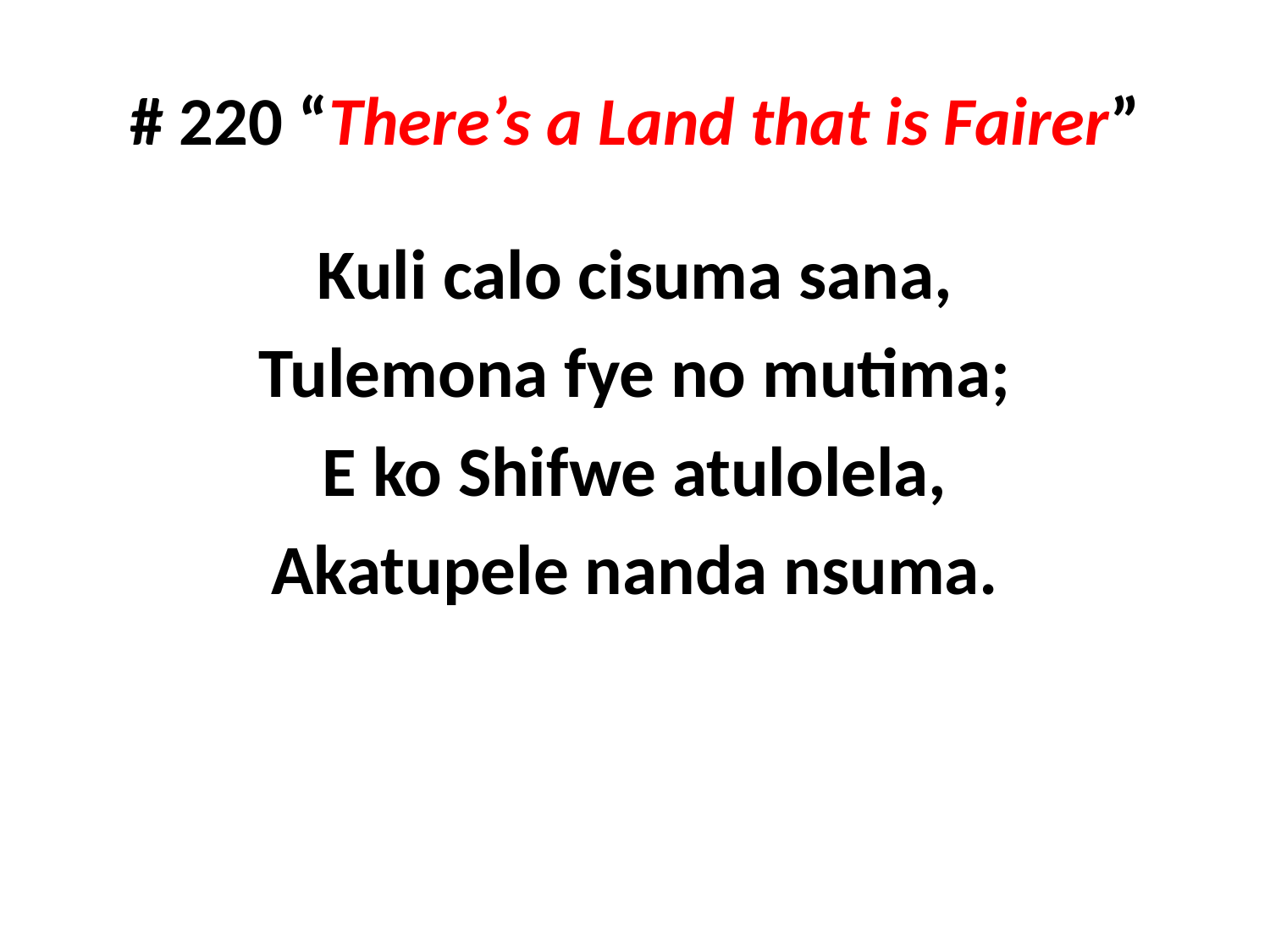

# # 220 “There’s a Land that is Fairer”
Kuli calo cisuma sana,
Tulemona fye no mutima;
E ko Shifwe atulolela,
Akatupele nanda nsuma.